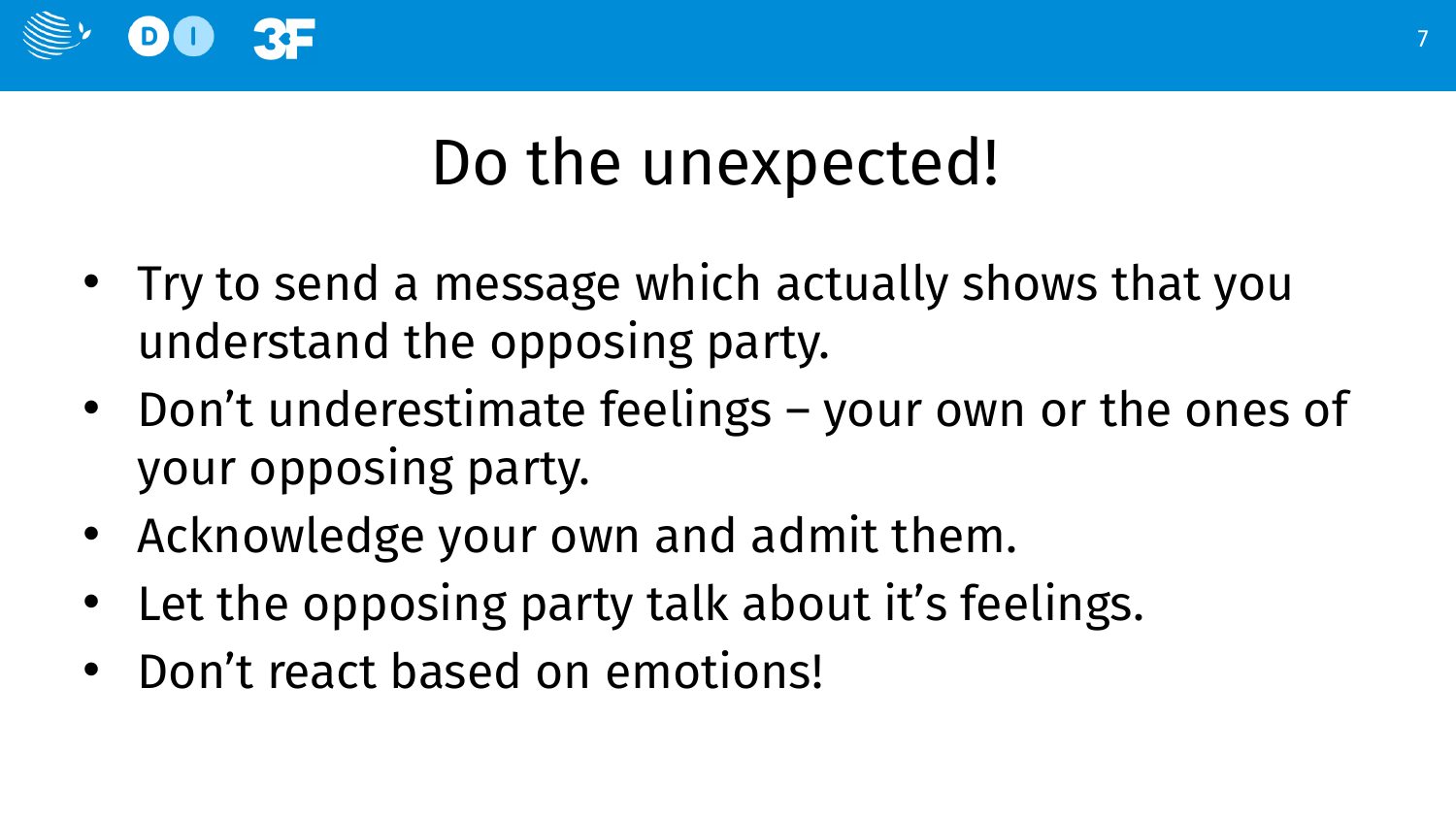

7
# Do the unexpected!
Try to send a message which actually shows that you understand the opposing party.
Don’t underestimate feelings – your own or the ones of your opposing party.
Acknowledge your own and admit them.
Let the opposing party talk about it’s feelings.
Don’t react based on emotions!